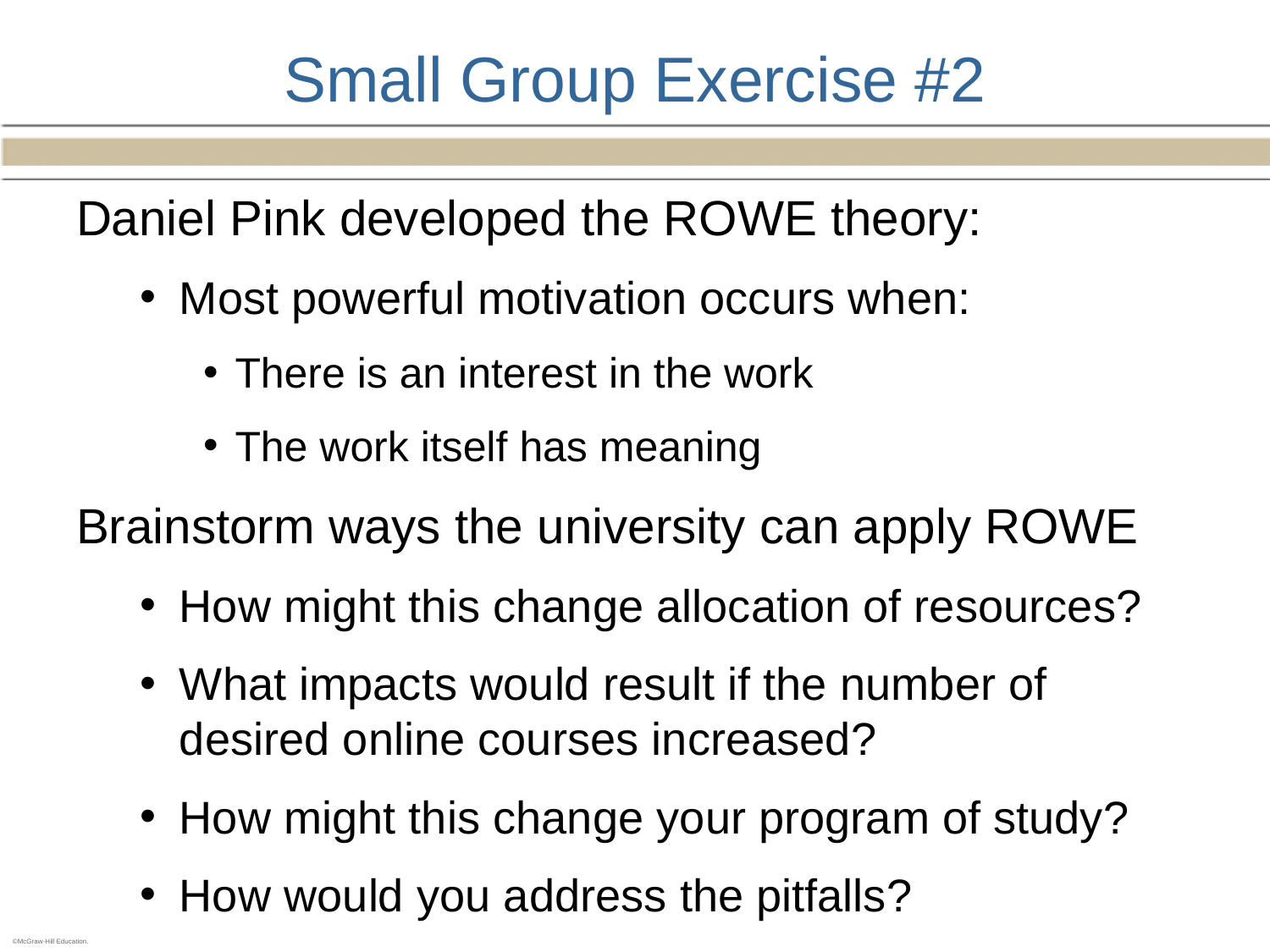

# Small Group Exercise #2
Daniel Pink developed the ROWE theory:
Most powerful motivation occurs when:
There is an interest in the work
The work itself has meaning
Brainstorm ways the university can apply ROWE
How might this change allocation of resources?
What impacts would result if the number of desired online courses increased?
How might this change your program of study?
How would you address the pitfalls?